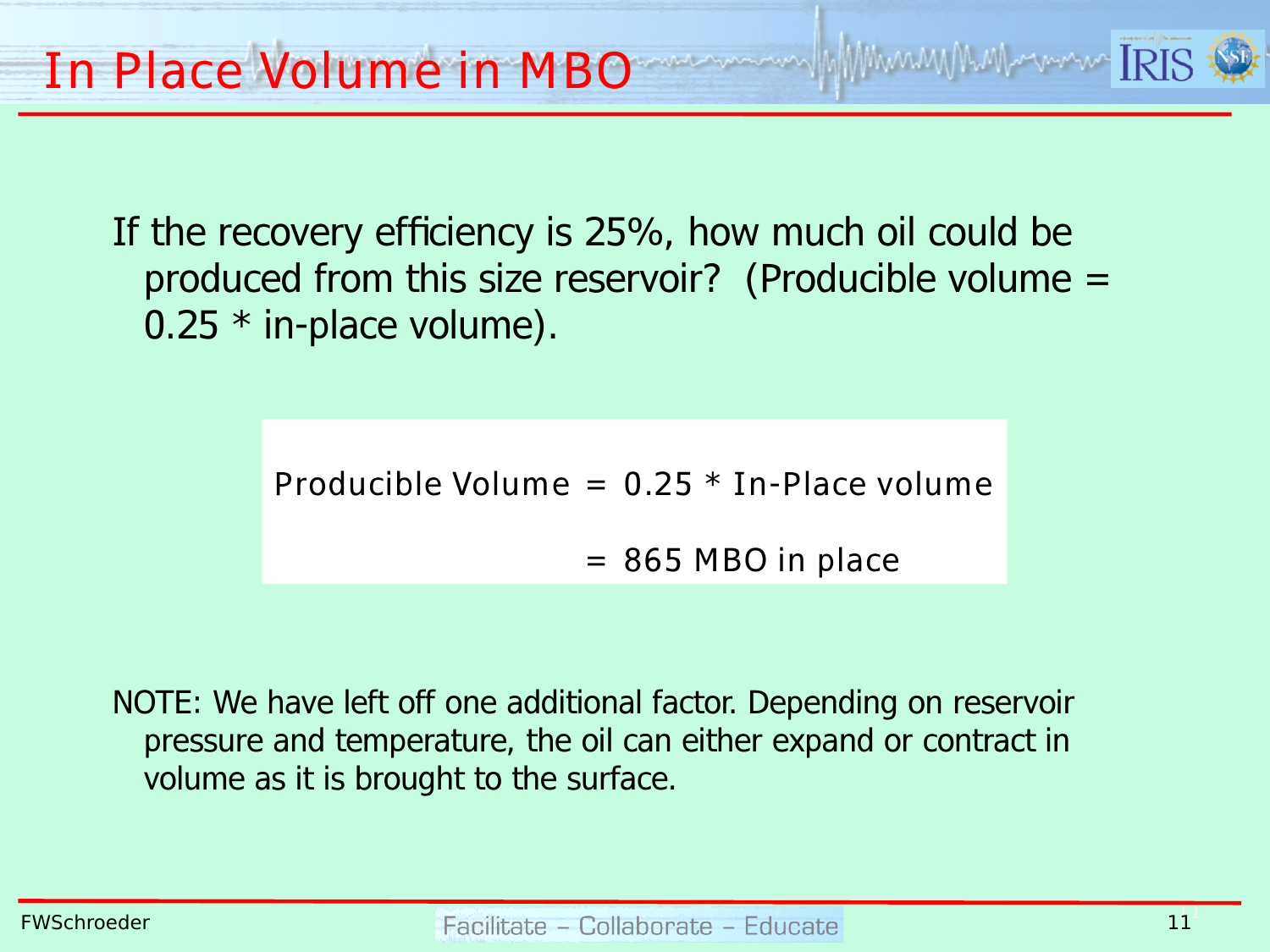

# In Place Volume in MBO
If the recovery efficiency is 25%, how much oil could be produced from this size reservoir?  (Producible volume = 0.25 * in-place volume).
Producible Volume	=	0.25 * In-Place volume
	=	865 MBO in place
NOTE: We have left off one additional factor. Depending on reservoir pressure and temperature, the oil can either expand or contract in volume as it is brought to the surface.